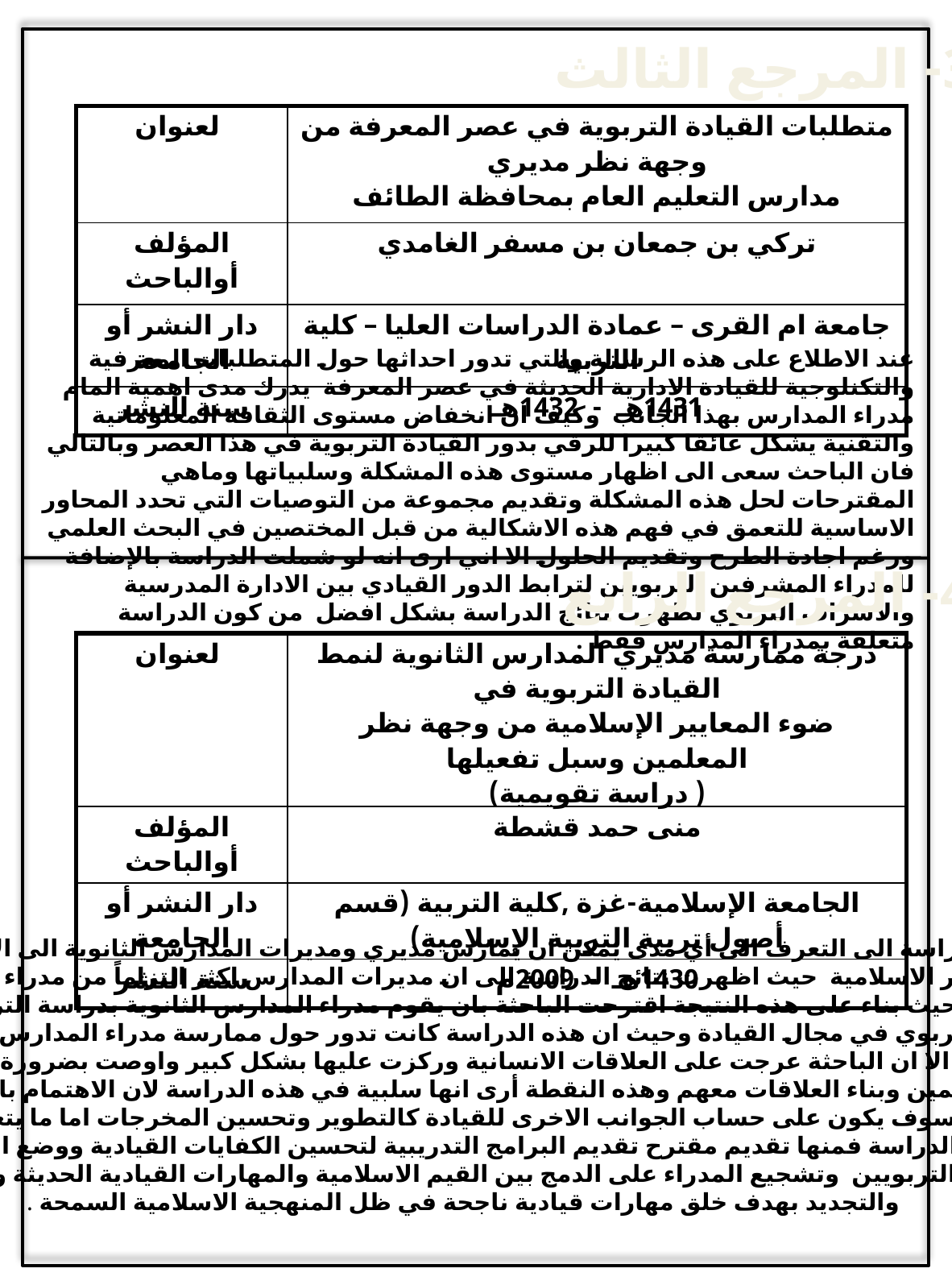

3- المرجع الثالث
| العنوان | متطلبات القيادة التربوية في عصر المعرفة من وجهة نظر مديري مدارس التعليم العام بمحافظة الطائف |
| --- | --- |
| المؤلف أوالباحث | تركي بن جمعان بن مسفر الغامدي |
| دار النشر أو الجامعة | جامعة ام القرى – عمادة الدراسات العليا – كلية التربية |
| سنة النشر | 1431هـ - 1432هـ |
عند الاطلاع على هذه الرسالة والتي تدور احداثها حول المتطلبات المعرفية والتكنلوجية للقيادة الادارية الحديثة في عصر المعرفة  يدرك مدى اهمية المام مدراء المدارس بهذا الجانب  وكيف ان انخفاض مستوى الثقافة المعلوماتية والتقنية يشكل عائقا كبيرا للرقي بدور القيادة التربوية في هذا العصر وبالتالي فان الباحث سعى الى اظهار مستوى هذه المشكلة وسلبياتها وماهي المقترحات لحل هذه المشكلة وتقديم مجموعة من التوصيات التي تحدد المحاور الاساسية للتعمق في فهم هذه الاشكالية من قبل المختصين في البحث العلمي ورغم اجادة الطرح وتقديم الحلول الا اني ارى انه لو شملت الدراسة بالإضافة للمدراء المشرفين التربويين لترابط الدور القيادي بين الادارة المدرسية والاشراف التربوي لظهرت نتائج الدراسة بشكل افضل  من كون الدراسة متعلقة بمدراء المدارس فقط .
4- المرجع الرابع
| العنوان | درجة ممارسة مديري المدارس الثانوية لنمط القيادة التربوية في ضوء المعايير الإسلامية من وجهة نظر المعلمين وسبل تفعيلها ( دراسة تقويمية) |
| --- | --- |
| المؤلف أوالباحث | منى حمد قشطة |
| دار النشر أو الجامعة | الجامعة الإسلامية-غزة ,كلية التربية (قسم أصول تربية التربية الإسلامية) |
| سنة النشر | 1430هـ - 2009م |
هدفت هذه الدراسة الى التعرف الى أي مدى يمكن ان يمارس مديري ومديرات المدارس الثانوية الى الاسلوب القيادي
وفق المعايير الاسلامية  حيث اظهرت نتائج الدراسة الى ان مديرات المدارس اكثر التزاماً من مدراء المدارس في
هذا الجانب  حيث بناء على هذه النتيجة اقترحت الباحثة بان يقوم مدراء المدارس الثانوية بدراسة التراث الاسلامي
الاخلاقي والتربوي في مجال القيادة وحيث ان هذه الدراسة كانت تدور حول ممارسة مدراء المدارس للنمط القيادي
الاسلامي الا ان الباحثة عرجت على العلاقات الانسانية وركزت عليها بشكل كبير واوصت بضرورة تلبيه جميع
متطلبات المعلمين وبناء العلاقات معهم وهذه النقطة أرى انها سلبية في هذه الدراسة لان الاهتمام بالجانب الانساني
بشكل كبير سوف يكون على حساب الجوانب الاخرى للقيادة كالتطوير وتحسين المخرجات اما ما يتعلق بالجوانب
الايجابية في الدراسة فمنها تقديم مقترح تقديم البرامج التدريبية لتحسين الكفايات القيادية ووضع المعايير الخاصة
باختيار القادة التربويين  وتشجيع المدراء على الدمج بين القيم الاسلامية والمهارات القيادية الحديثة والسعي للتطوير
 والتجديد بهدف خلق مهارات قيادية ناجحة في ظل المنهجية الاسلامية السمحة .